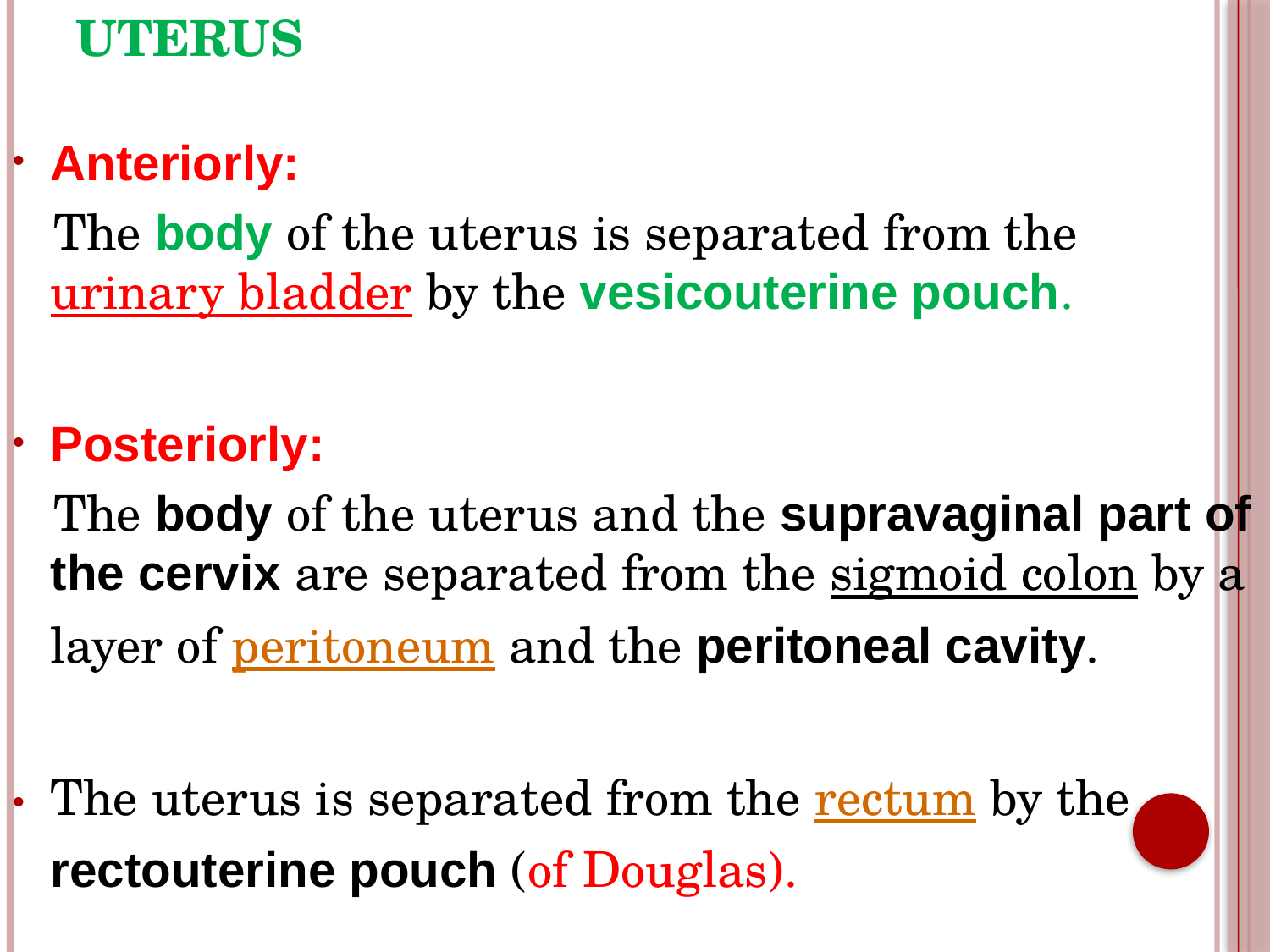

Anteriorly:
   The body of the uterus is separated from the urinary bladder by the vesicouterine pouch.

Posteriorly:
   The body of the uterus and the supravaginal part of the cervix are separated from the sigmoid colon by a layer of peritoneum and the peritoneal cavity.

The uterus is separated from the rectum by the rectouterine pouch (of Douglas).

# The Relationships of the Uterus